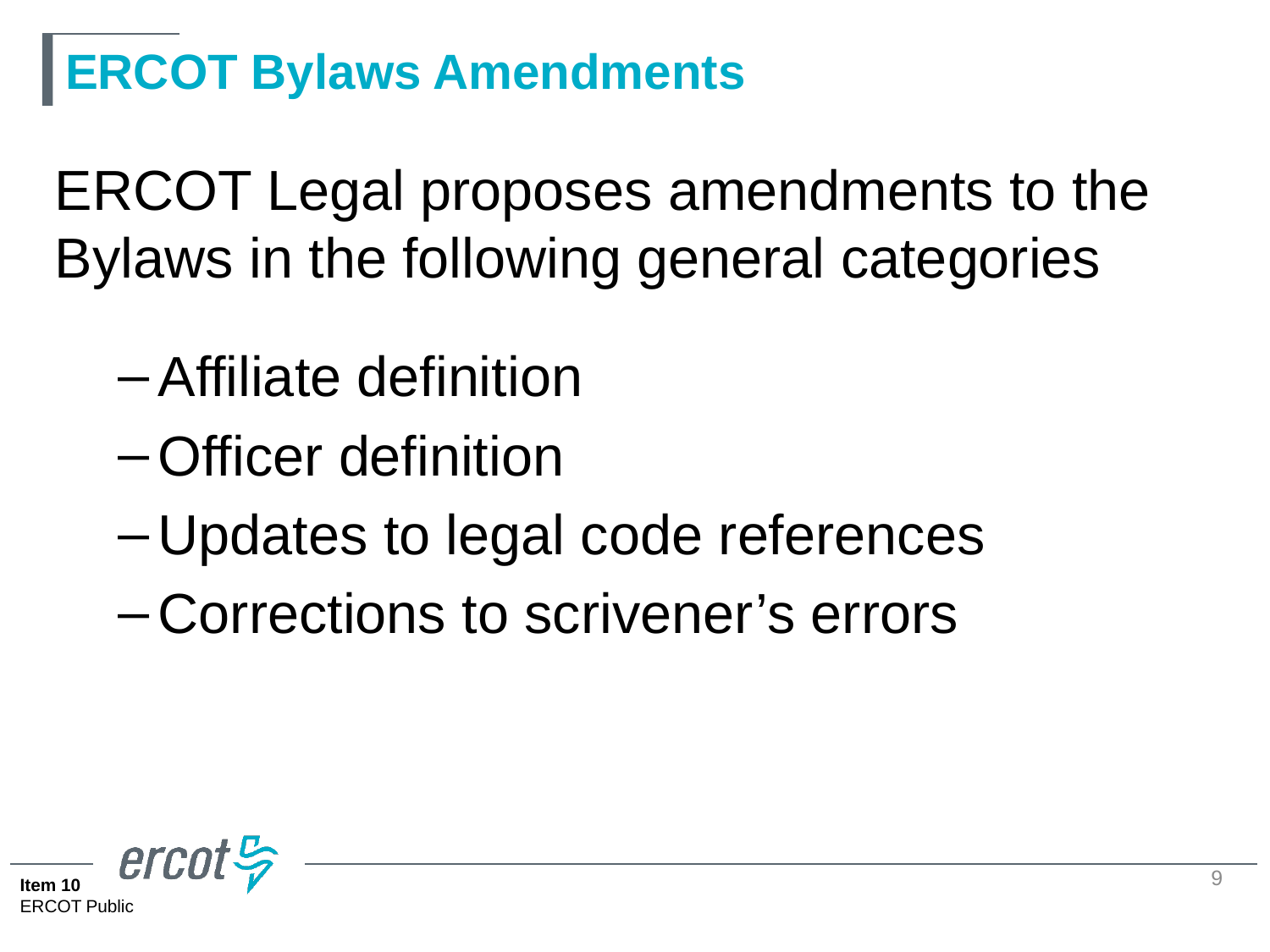

# ERCOT Bylaws Amendments
ERCOT Legal proposes amendments to the Bylaws in the following general categories

Affiliate definition
Officer definition
Updates to legal code references
Corrections to scrivener’s errors

9